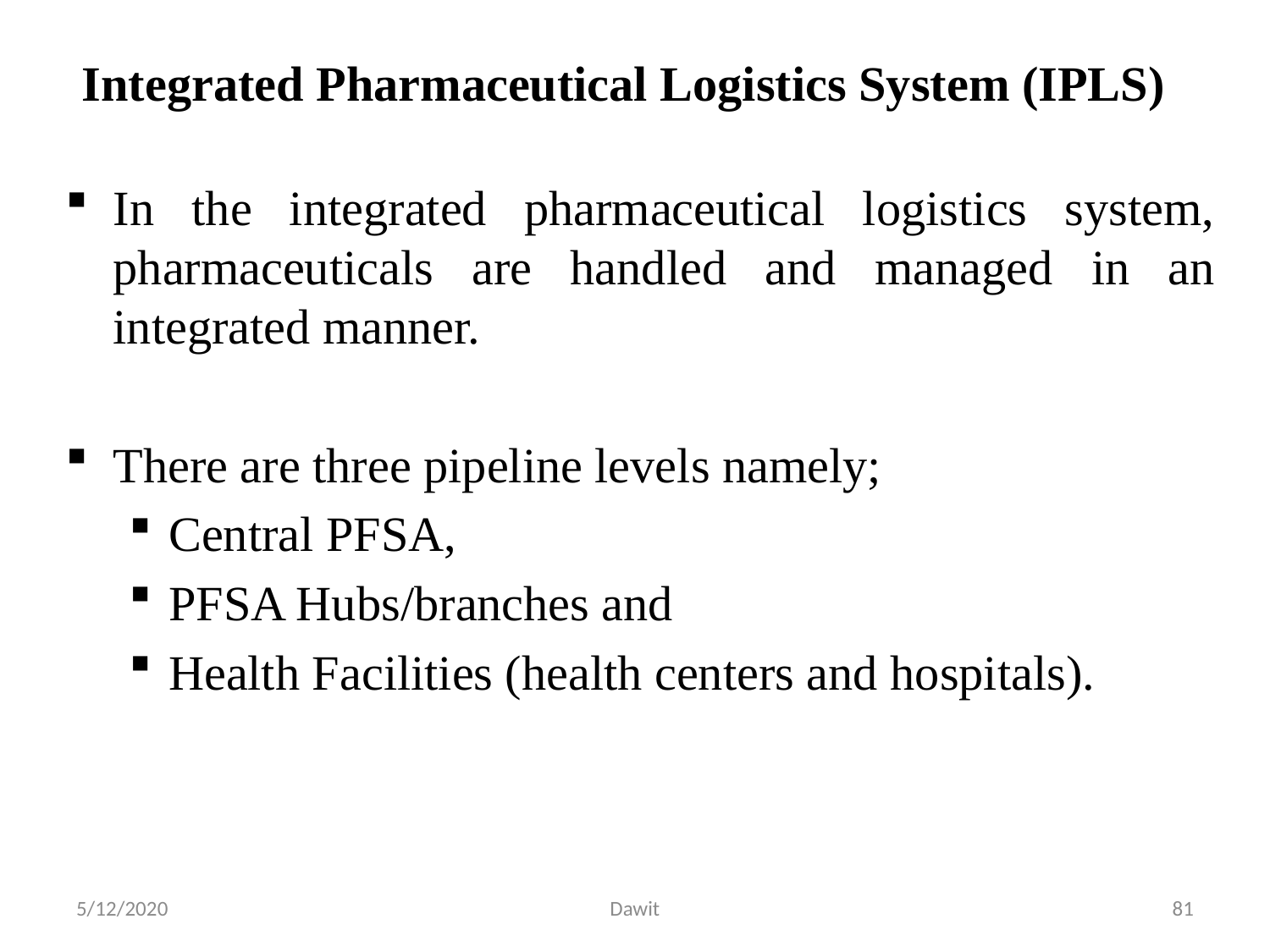

Integrated Pharmaceutical Logistics System (IPLS)
In the integrated pharmaceutical logistics system, pharmaceuticals are handled and managed in an integrated manner.

There are three pipeline levels namely;
Central PFSA,
PFSA Hubs/branches and
Health Facilities (health centers and hospitals).
5/12/2020
Dawit
81